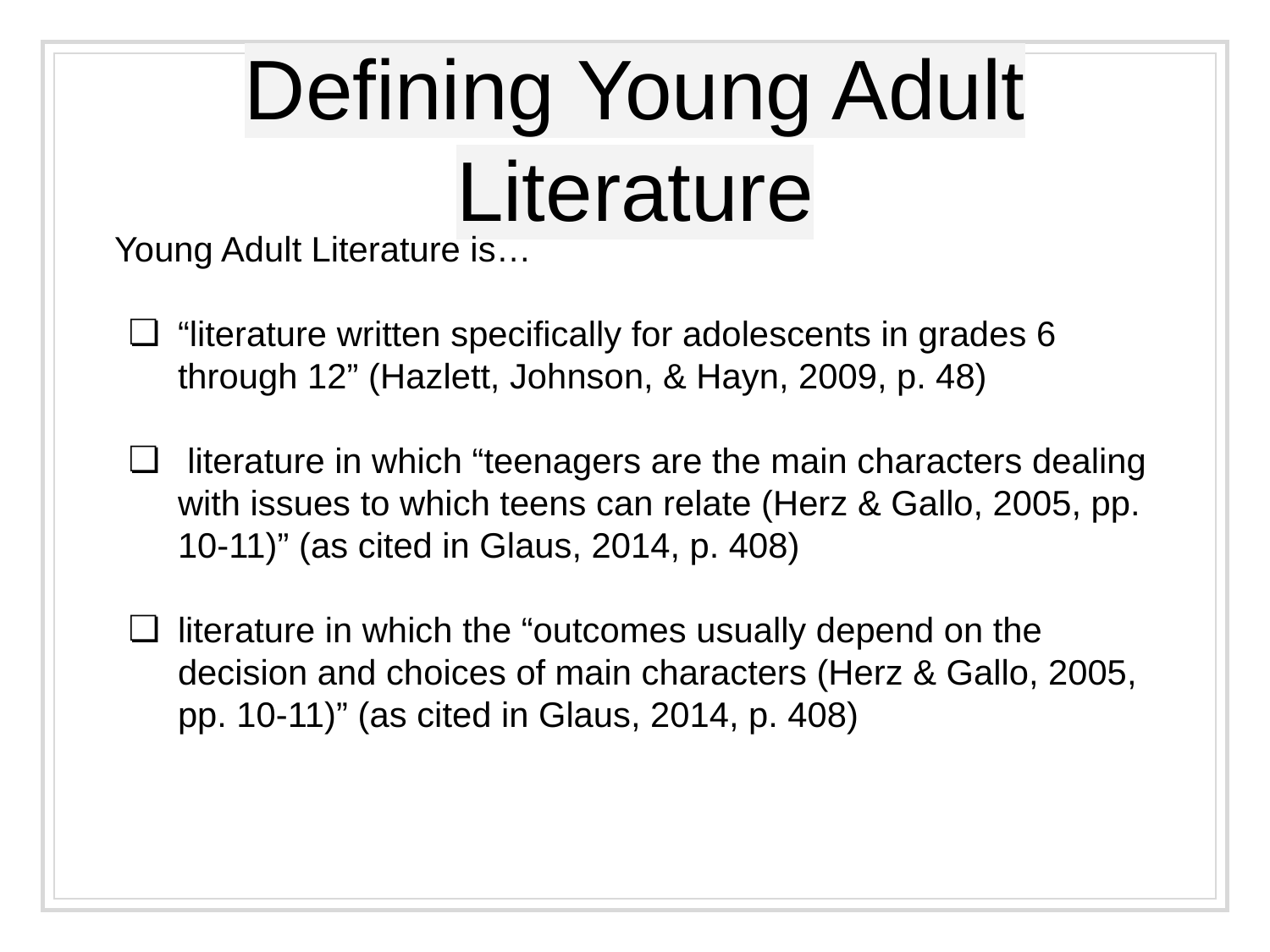

# Defining Young Adult Literature
Young Adult Literature is…

“literature written specifically for adolescents in grades 6 through 12” (Hazlett, Johnson, & Hayn, 2009, p. 48)

 literature in which “teenagers are the main characters dealing with issues to which teens can relate (Herz & Gallo, 2005, pp. 10-11)” (as cited in Glaus, 2014, p. 408)

literature in which the “outcomes usually depend on the decision and choices of main characters (Herz & Gallo, 2005, pp. 10-11)” (as cited in Glaus, 2014, p. 408)